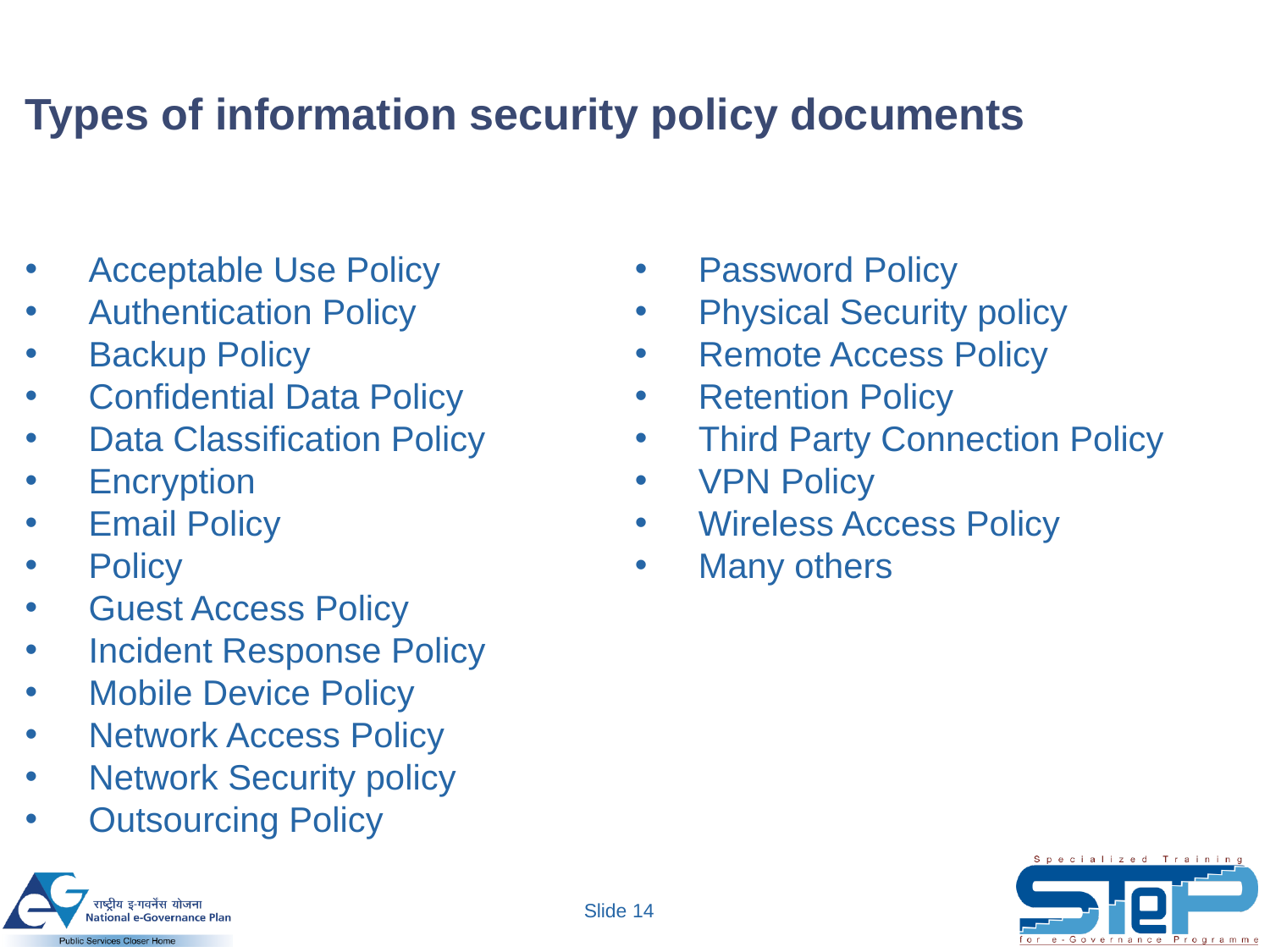

# Types of information security policy documents
Acceptable Use Policy
Authentication Policy
Backup Policy
Confidential Data Policy
Data Classification Policy
Encryption
Email Policy
Policy
Guest Access Policy
Incident Response Policy
Mobile Device Policy
Network Access Policy
Network Security policy
Outsourcing Policy
Password Policy
Physical Security policy
Remote Access Policy
Retention Policy
Third Party Connection Policy
VPN Policy
Wireless Access Policy
Many others